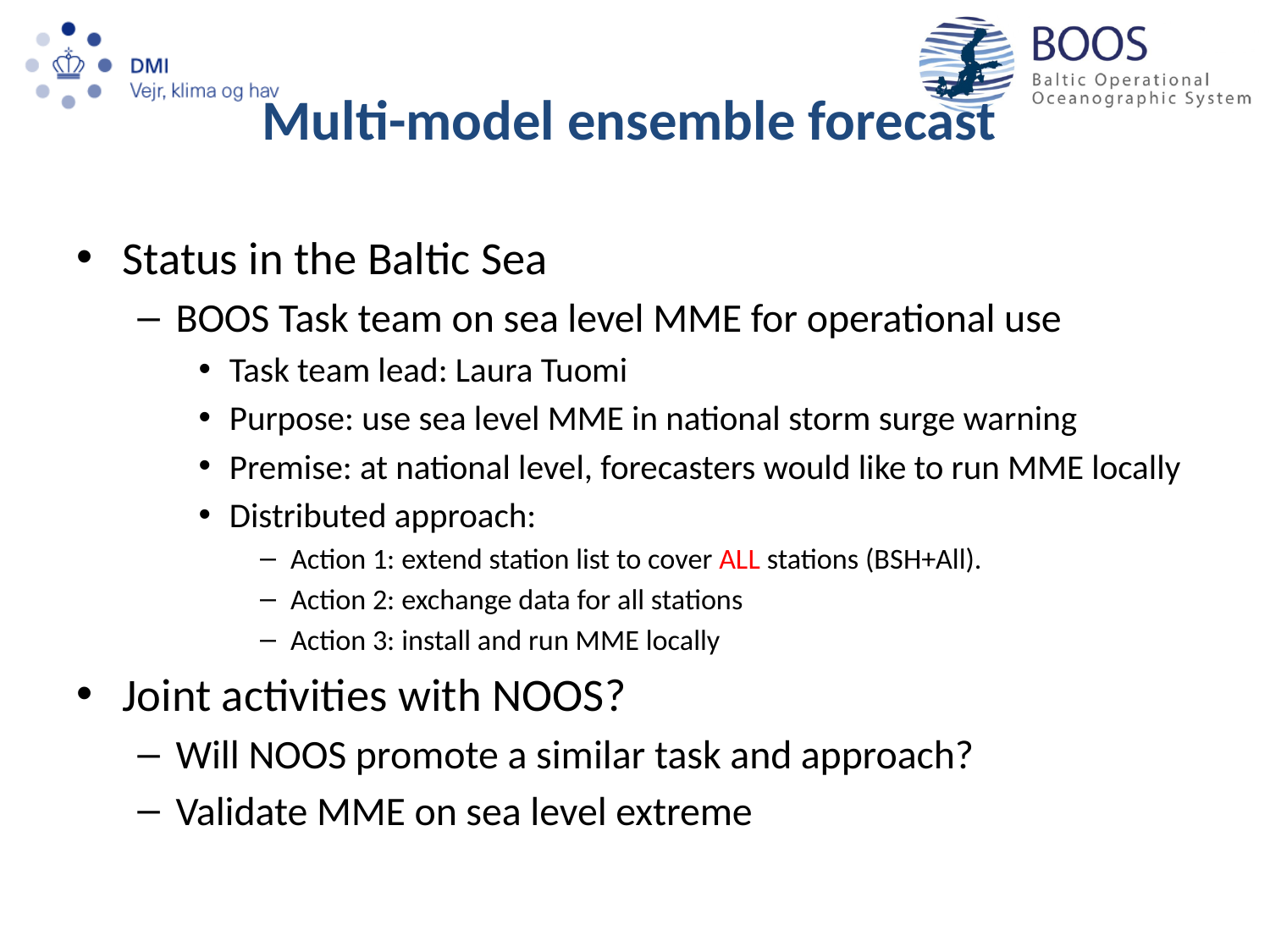

# Multi-model ensemble forecast
Status in the Baltic Sea
BOOS Task team on sea level MME for operational use
Task team lead: Laura Tuomi
Purpose: use sea level MME in national storm surge warning
Premise: at national level, forecasters would like to run MME locally
Distributed approach:
Action 1: extend station list to cover ALL stations (BSH+All).
Action 2: exchange data for all stations
Action 3: install and run MME locally
Joint activities with NOOS?
Will NOOS promote a similar task and approach?
Validate MME on sea level extreme